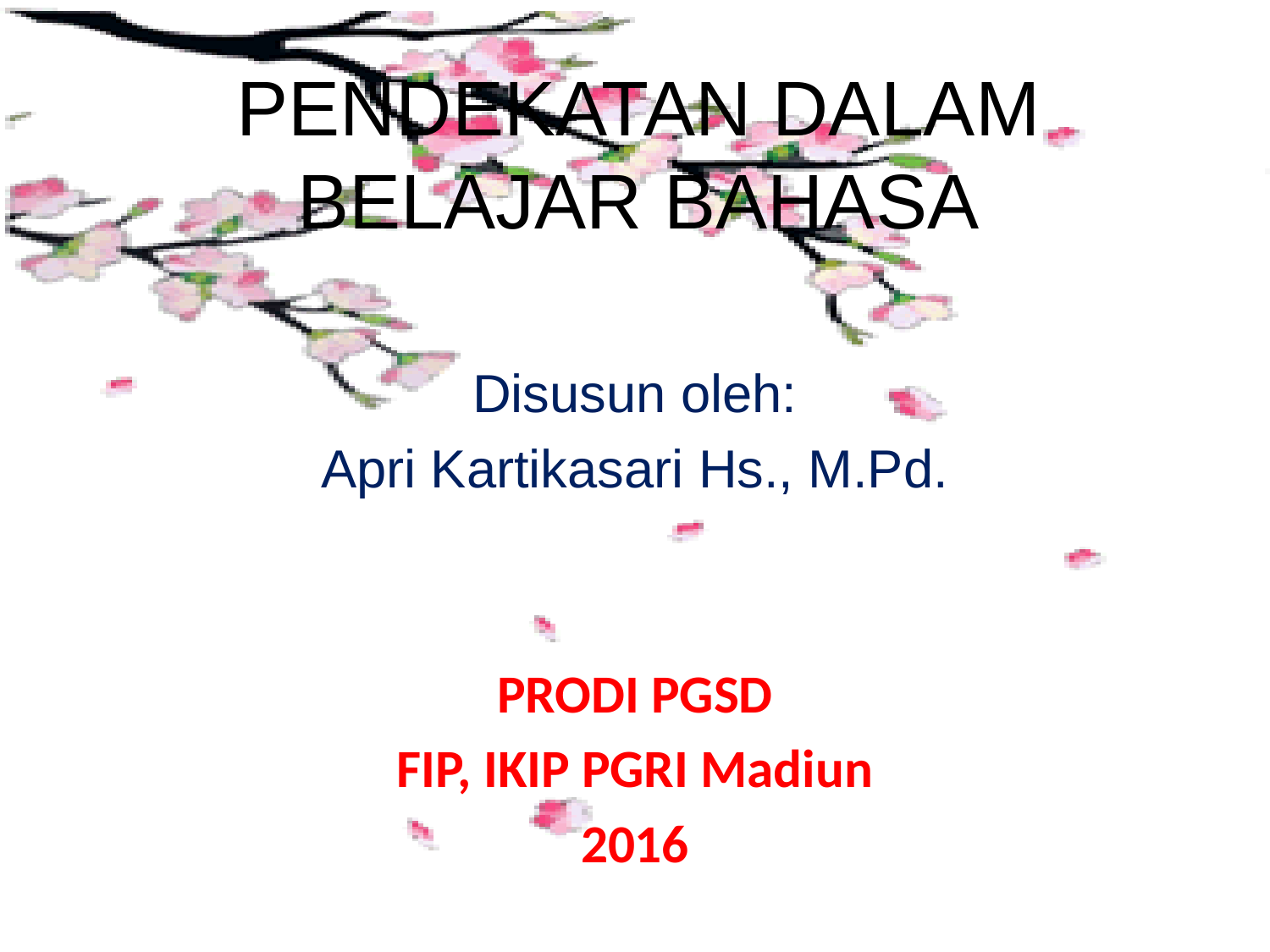

# PENDEKATAN DALAM BELAJAR BAHASA

Disusun oleh:
Apri Kartikasari Hs., M.Pd.

PRODI PGSD
FIP, IKIP PGRI Madiun
2016